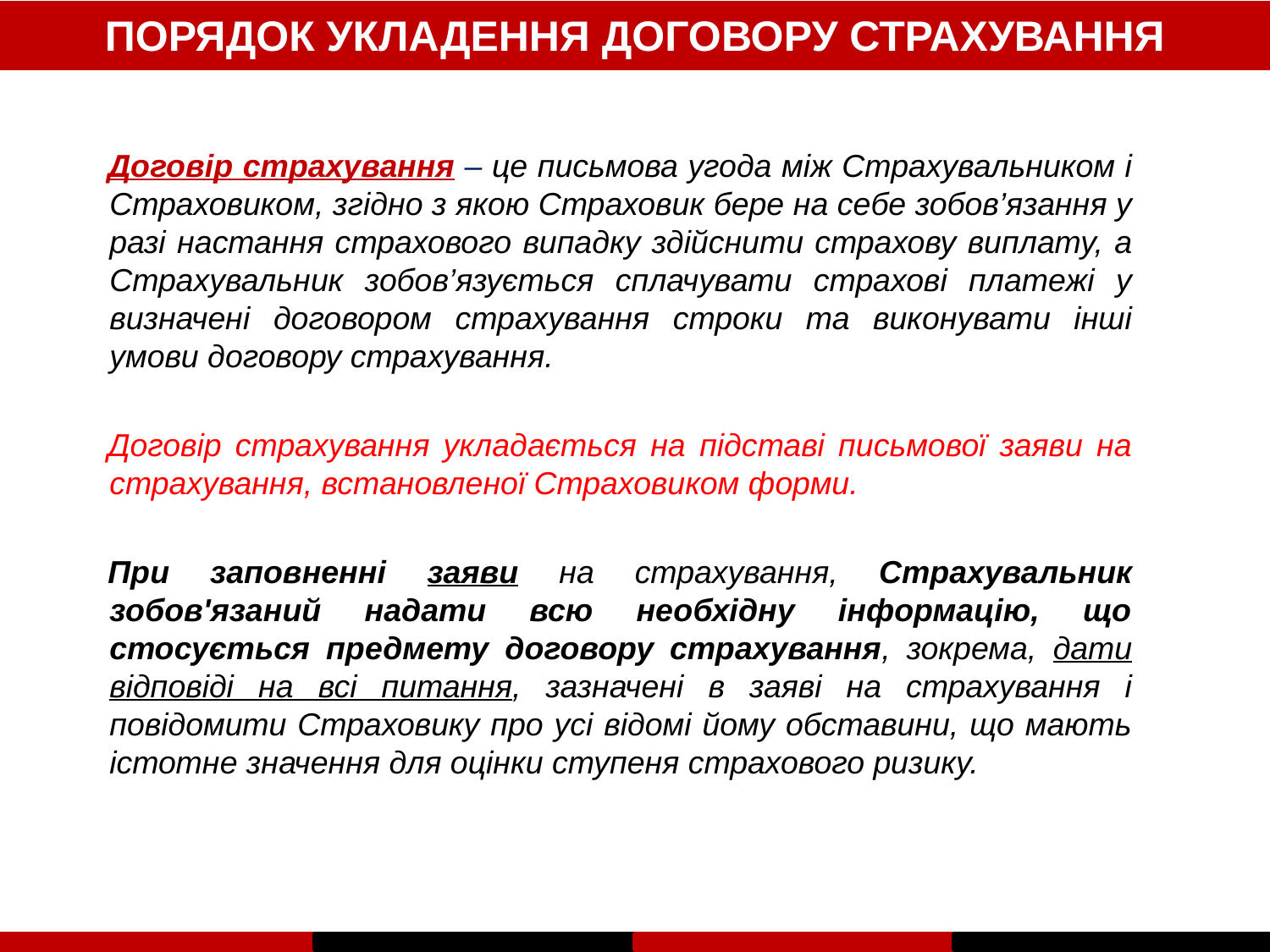

# ПОРЯДОК УКЛАДЕННЯ ДОГОВОРУ СТРАХУВАННЯ
Договір страхування – це письмова угода між Страхувальником і Страховиком, згідно з якою Страховик бере на себе зобов’язання у разі настання страхового випадку здійснити страхову виплату, а Страхувальник зобов’язується сплачувати страхові платежі у визначені договором страхування строки та виконувати інші умови договору страхування.

Договір страхування укладається на підставі письмової заяви на страхування, встановленої Страховиком форми.

При заповненні заяви на страхування, Страхувальник зобов'язаний надати всю необхідну інформацію, що стосується предмету договору страхування, зокрема, дати відповіді на всі питання, зазначені в заяві на страхування і повідомити Страховику про усі відомі йому обставини, що мають істотне значення для оцінки ступеня страхового ризику.